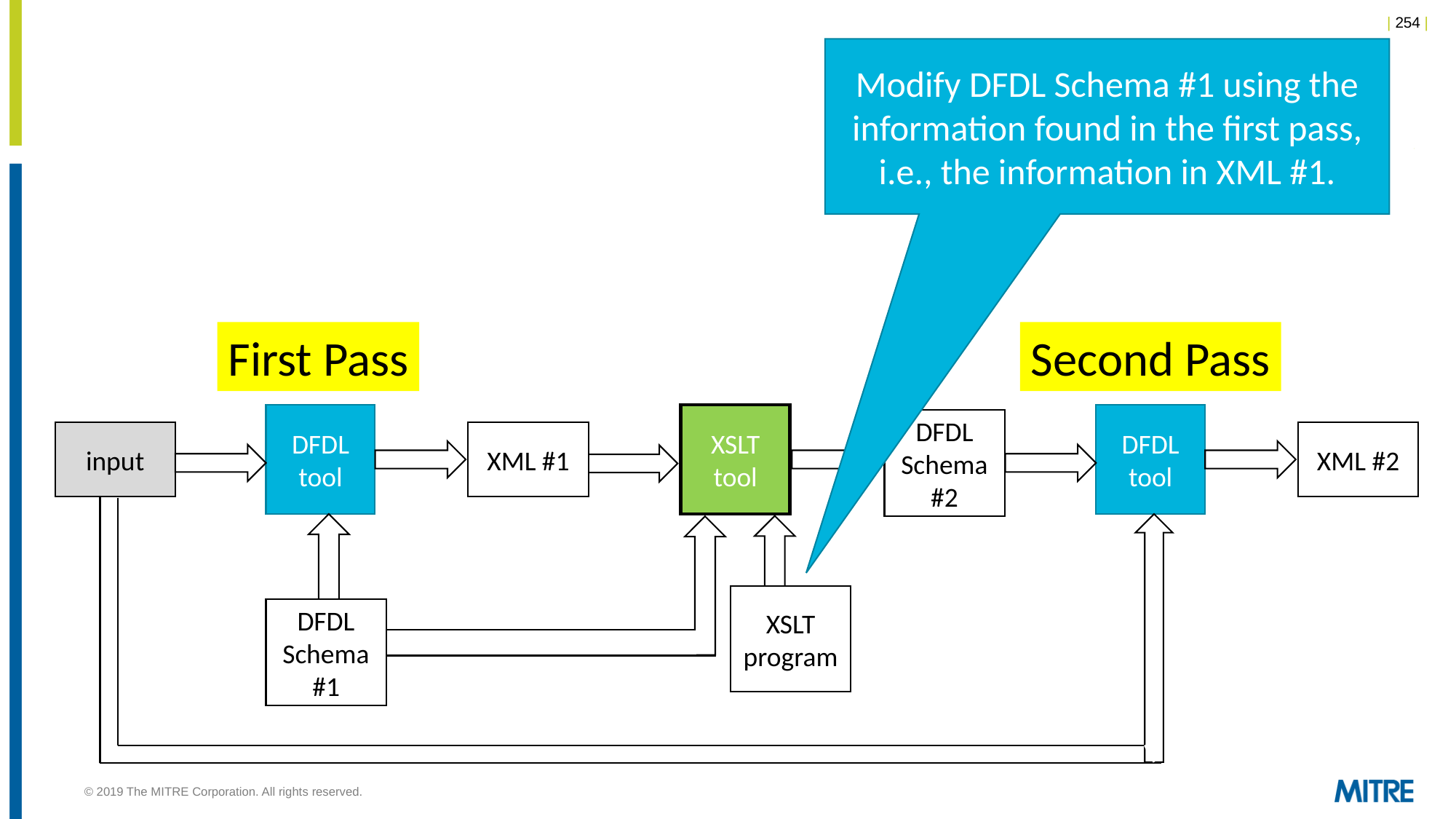

Modify DFDL Schema #1 using the information found in the first pass, i.e., the information in XML #1.
Second Pass
First Pass
XSLT
tool
DFDL
tool
DFDL
tool
DFDL
Schema#2
XML #2
input
XML #1

XSLT
program
DFDL
Schema#1
© 2019 The MITRE Corporation. All rights reserved.